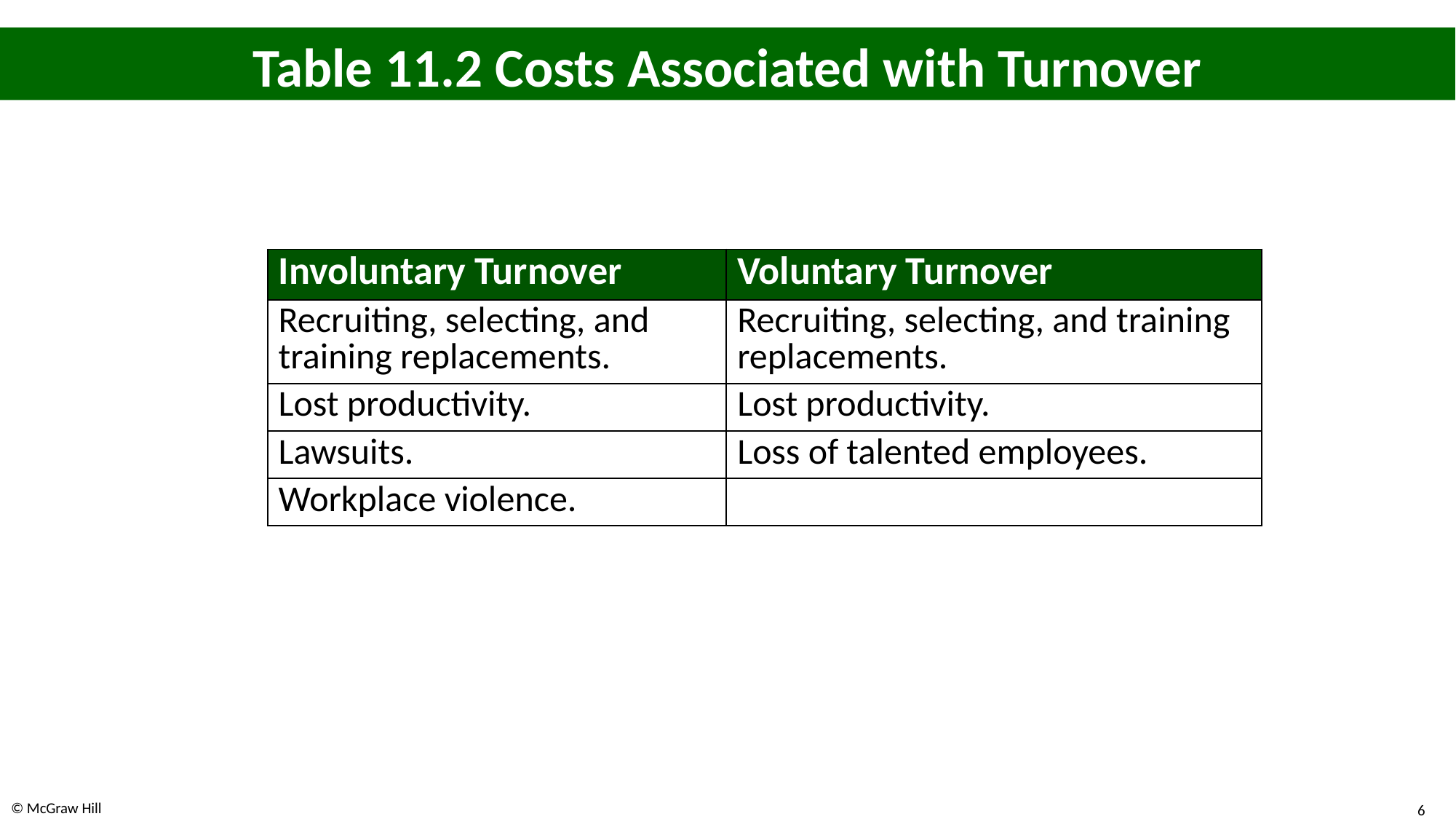

# Table 11.2 Costs Associated with Turnover
| Involuntary Turnover | Voluntary Turnover |
| --- | --- |
| Recruiting, selecting, and training replacements. | Recruiting, selecting, and training replacements. |
| Lost productivity. | Lost productivity. |
| Lawsuits. | Loss of talented employees. |
| Workplace violence. | blank |